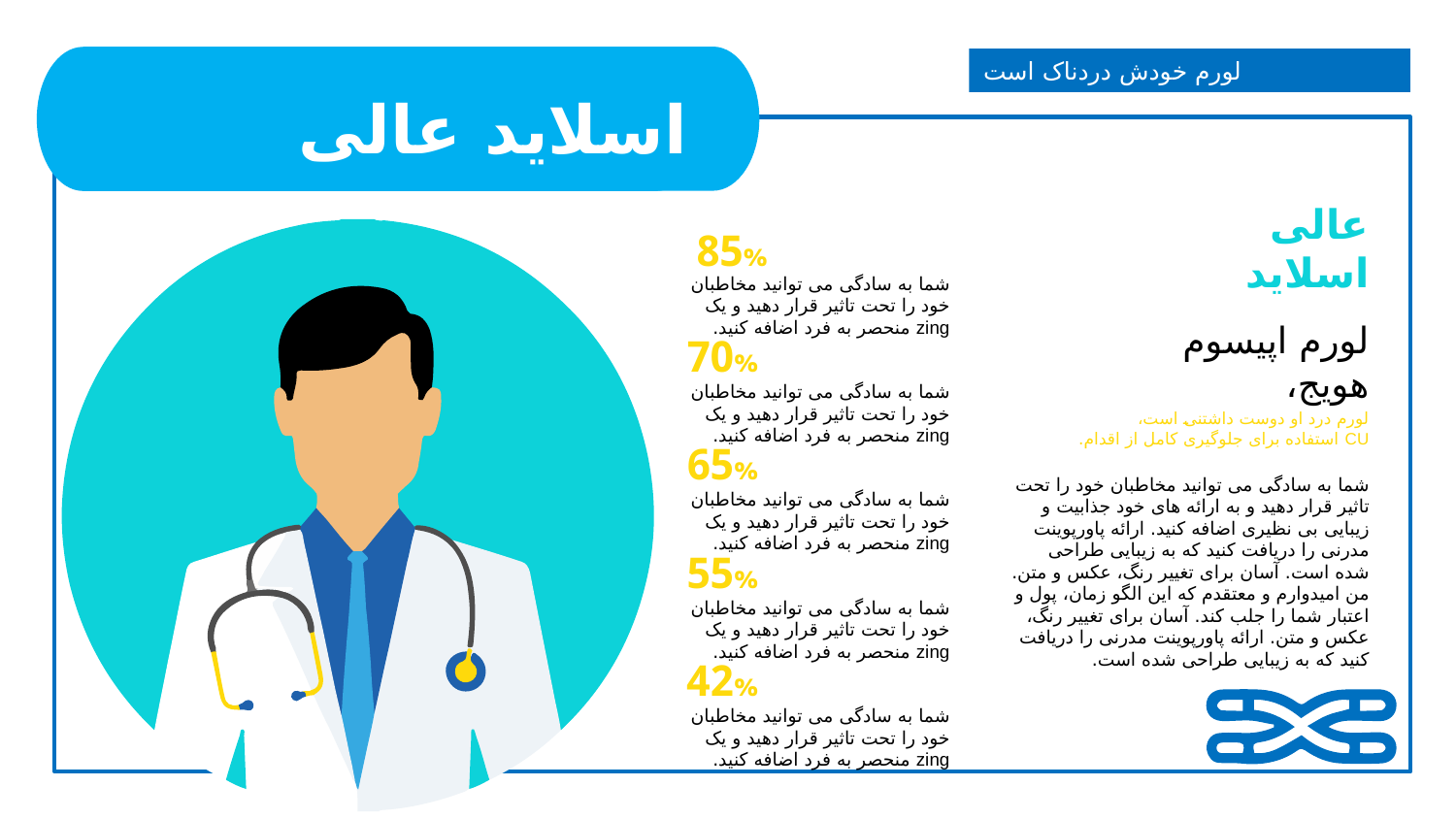

لورم خودش دردناک است
اسلاید عالی

عالی
اسلاید
85%

شما به سادگی می توانید مخاطبان خود را تحت تاثیر قرار دهید و یک zing منحصر به فرد اضافه کنید.

لورم اپیسوم
هویج،
70%
شما به سادگی می توانید مخاطبان خود را تحت تاثیر قرار دهید و یک zing منحصر به فرد اضافه کنید.
لورم درد او دوست داشتنی است،
CU استفاده برای جلوگیری کامل از اقدام.
65%
شما به سادگی می توانید مخاطبان خود را تحت تاثیر قرار دهید و به ارائه های خود جذابیت و زیبایی بی نظیری اضافه کنید. ارائه پاورپوینت مدرنی را دریافت کنید که به زیبایی طراحی شده است. آسان برای تغییر رنگ، عکس و متن. من امیدوارم و معتقدم که این الگو زمان، پول و اعتبار شما را جلب کند. آسان برای تغییر رنگ، عکس و متن. ارائه پاورپوینت مدرنی را دریافت کنید که به زیبایی طراحی شده است.
شما به سادگی می توانید مخاطبان خود را تحت تاثیر قرار دهید و یک zing منحصر به فرد اضافه کنید.
55%
شما به سادگی می توانید مخاطبان خود را تحت تاثیر قرار دهید و یک zing منحصر به فرد اضافه کنید.

42%
شما به سادگی می توانید مخاطبان خود را تحت تاثیر قرار دهید و یک zing منحصر به فرد اضافه کنید.